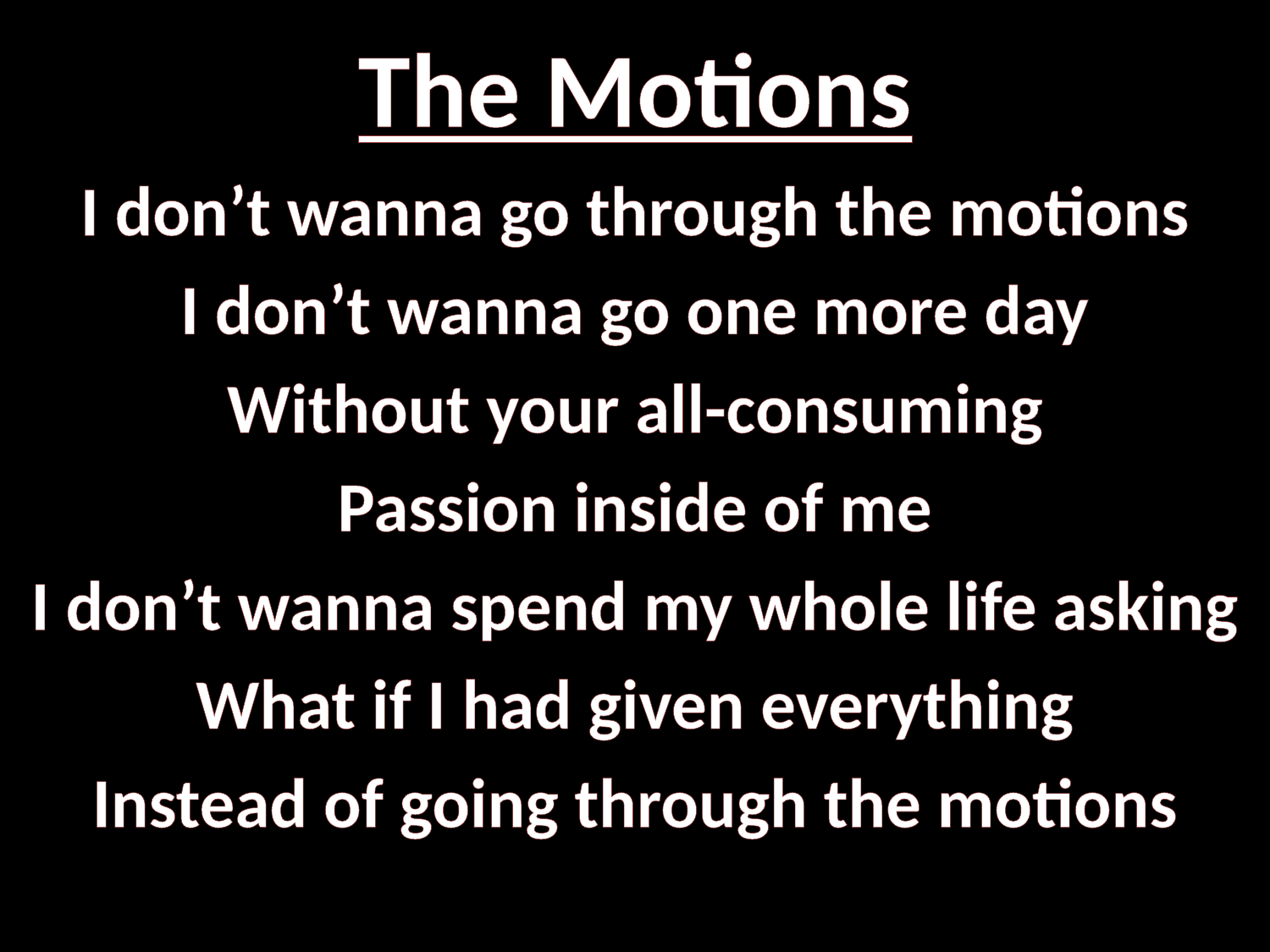

# The Motions
I don’t wanna go through the motions
I don’t wanna go one more day
Without your all-consuming
Passion inside of me
I don’t wanna spend my whole life asking
What if I had given everything
Instead of going through the motions